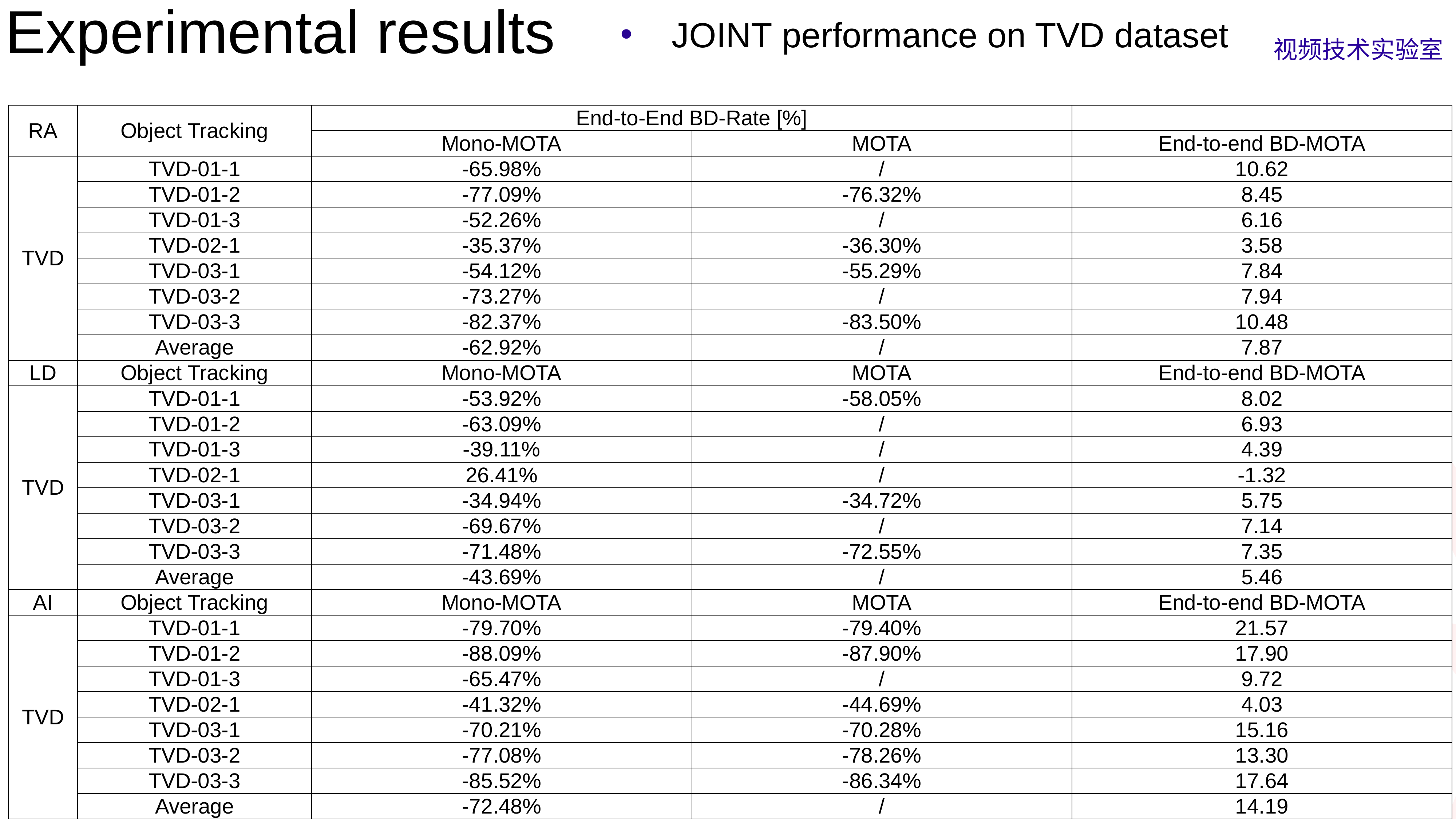

Experimental results
JOINT performance on TVD dataset
| RA | Object Tracking | End-to-End BD-Rate [%] |  |  |
| --- | --- | --- | --- | --- |
|  |  | Mono-MOTA | MOTA | End-to-end BD-MOTA |
| TVD | TVD-01-1 | -65.98% | / | 10.62 |
|  | TVD-01-2 | -77.09% | -76.32% | 8.45 |
|  | TVD-01-3 | -52.26% | / | 6.16 |
|  | TVD-02-1 | -35.37% | -36.30% | 3.58 |
|  | TVD-03-1 | -54.12% | -55.29% | 7.84 |
|  | TVD-03-2 | -73.27% | / | 7.94 |
|  | TVD-03-3 | -82.37% | -83.50% | 10.48 |
|  | Average | -62.92% | / | 7.87 |
| LD | Object Tracking | Mono-MOTA | MOTA | End-to-end BD-MOTA |
| TVD | TVD-01-1 | -53.92% | -58.05% | 8.02 |
|  | TVD-01-2 | -63.09% | / | 6.93 |
|  | TVD-01-3 | -39.11% | / | 4.39 |
|  | TVD-02-1 | 26.41% | / | -1.32 |
|  | TVD-03-1 | -34.94% | -34.72% | 5.75 |
|  | TVD-03-2 | -69.67% | / | 7.14 |
|  | TVD-03-3 | -71.48% | -72.55% | 7.35 |
|  | Average | -43.69% | / | 5.46 |
| AI | Object Tracking | Mono-MOTA | MOTA | End-to-end BD-MOTA |
| TVD | TVD-01-1 | -79.70% | -79.40% | 21.57 |
|  | TVD-01-2 | -88.09% | -87.90% | 17.90 |
|  | TVD-01-3 | -65.47% | / | 9.72 |
|  | TVD-02-1 | -41.32% | -44.69% | 4.03 |
|  | TVD-03-1 | -70.21% | -70.28% | 15.16 |
|  | TVD-03-2 | -77.08% | -78.26% | 13.30 |
|  | TVD-03-3 | -85.52% | -86.34% | 17.64 |
|  | Average | -72.48% | / | 14.19 |
lease note “/” in the tables indicates the performance cannot be calculated validly, due to the nonmonotonic machine task performance or the non-overlap between rate-accuracy curves. Same below.